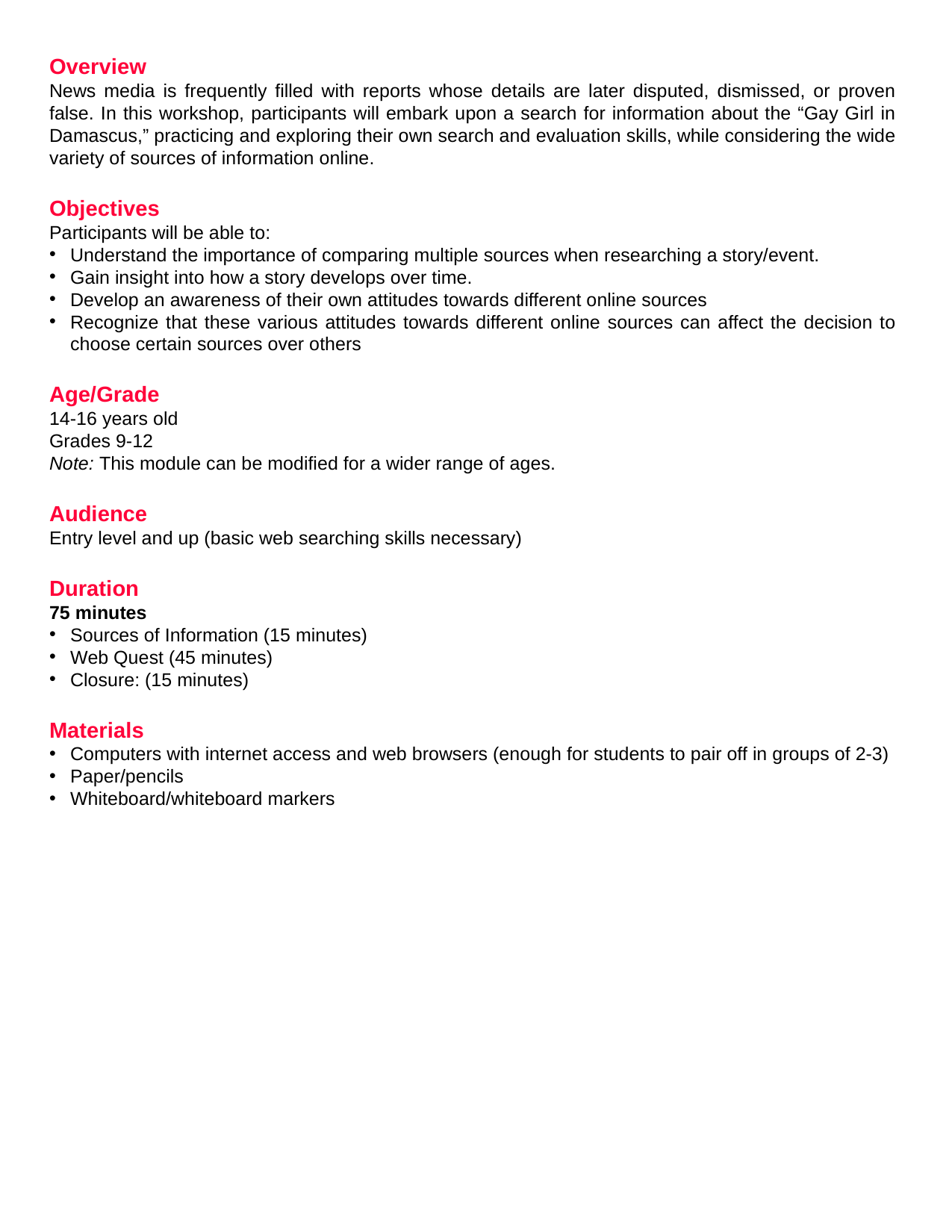

Overview
News media is frequently filled with reports whose details are later disputed, dismissed, or proven false. In this workshop, participants will embark upon a search for information about the “Gay Girl in Damascus,” practicing and exploring their own search and evaluation skills, while considering the wide variety of sources of information online.

Objectives
Participants will be able to:
Understand the importance of comparing multiple sources when researching a story/event.
Gain insight into how a story develops over time.
Develop an awareness of their own attitudes towards different online sources
Recognize that these various attitudes towards different online sources can affect the decision to choose certain sources over others

Age/Grade
14-16 years old
Grades 9-12
Note: This module can be modified for a wider range of ages.

Audience
Entry level and up (basic web searching skills necessary)

Duration
75 minutes
Sources of Information (15 minutes)
Web Quest (45 minutes)
Closure: (15 minutes)

Materials
Computers with internet access and web browsers (enough for students to pair off in groups of 2-3)
Paper/pencils
Whiteboard/whiteboard markers